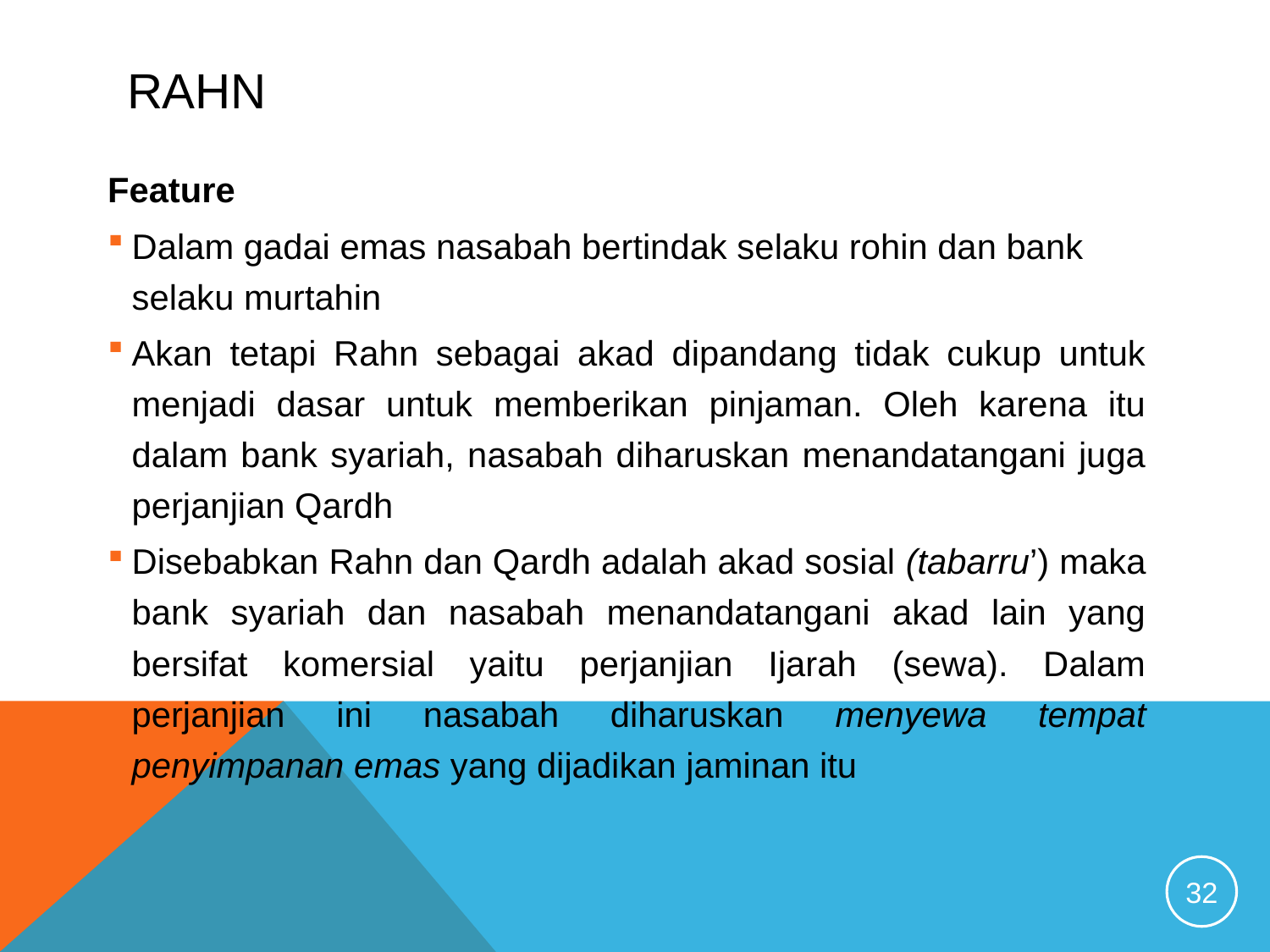

# RAHN
Feature
Dalam gadai emas nasabah bertindak selaku rohin dan bank selaku murtahin
Akan tetapi Rahn sebagai akad dipandang tidak cukup untuk menjadi dasar untuk memberikan pinjaman. Oleh karena itu dalam bank syariah, nasabah diharuskan menandatangani juga perjanjian Qardh
Disebabkan Rahn dan Qardh adalah akad sosial (tabarru’) maka bank syariah dan nasabah menandatangani akad lain yang bersifat komersial yaitu perjanjian Ijarah (sewa). Dalam perjanjian ini nasabah diharuskan menyewa tempat penyimpanan emas yang dijadikan jaminan itu
32